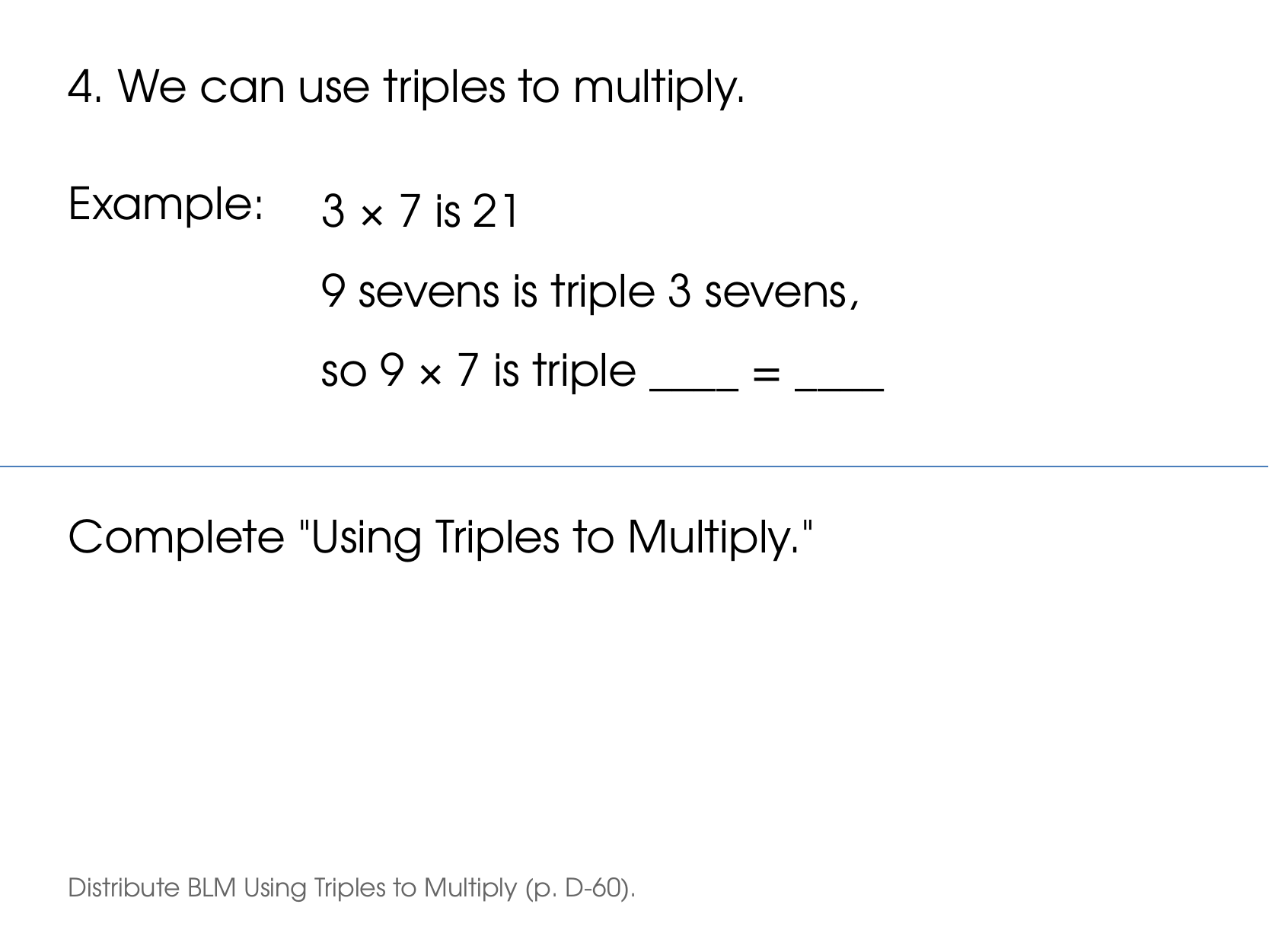

4. We can use triples to multiply.
Example:
3 × 7 is 21
9 sevens is triple 3 sevens,
so 9 × 7 is triple ____ = ____
Complete "Using Triples to Multiply."
Distribute BLM Using Triples to Multiply (p. D-60).